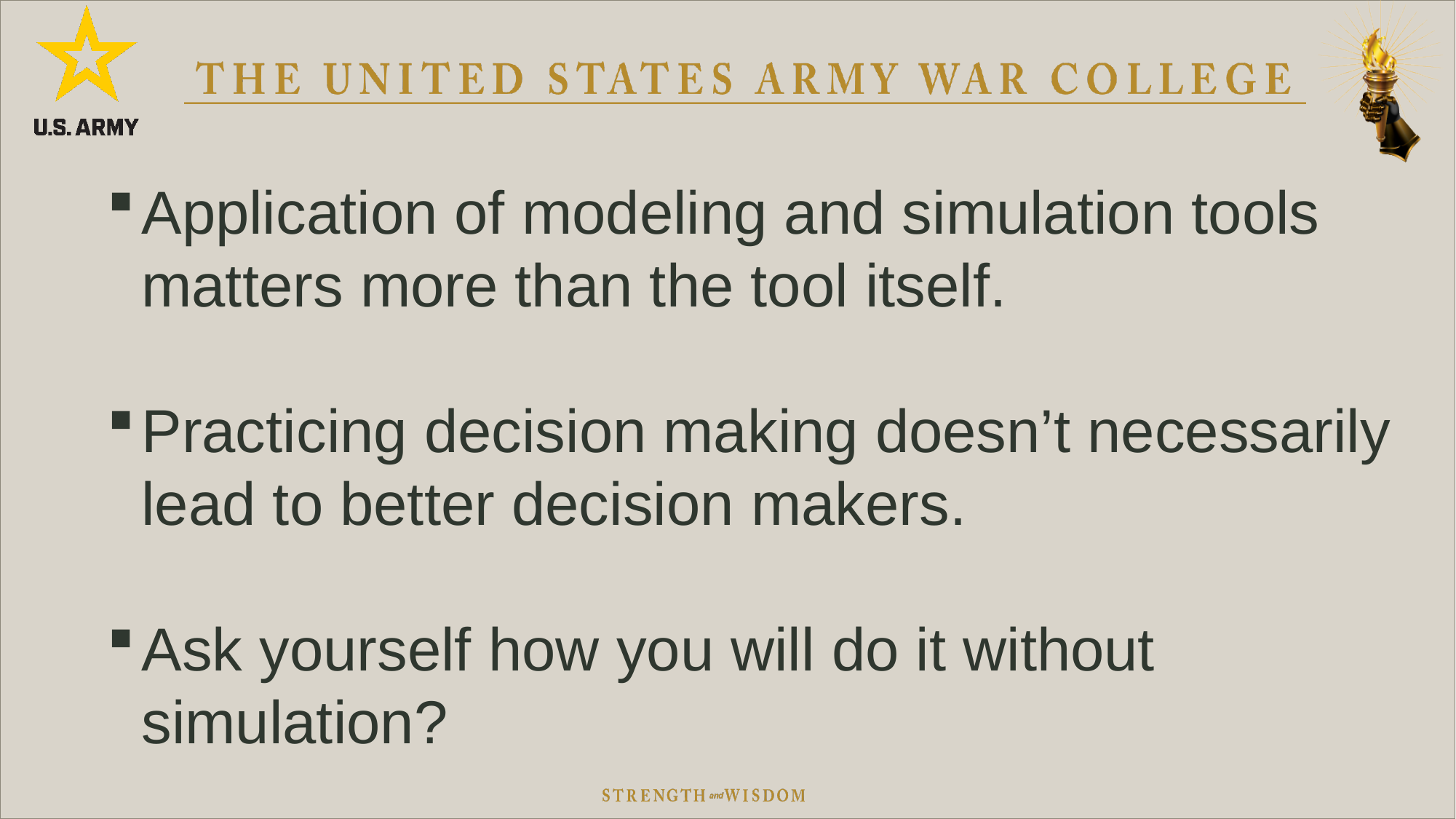

Application of modeling and simulation tools matters more than the tool itself.

Practicing decision making doesn’t necessarily lead to better decision makers.

Ask yourself how you will do it without simulation?